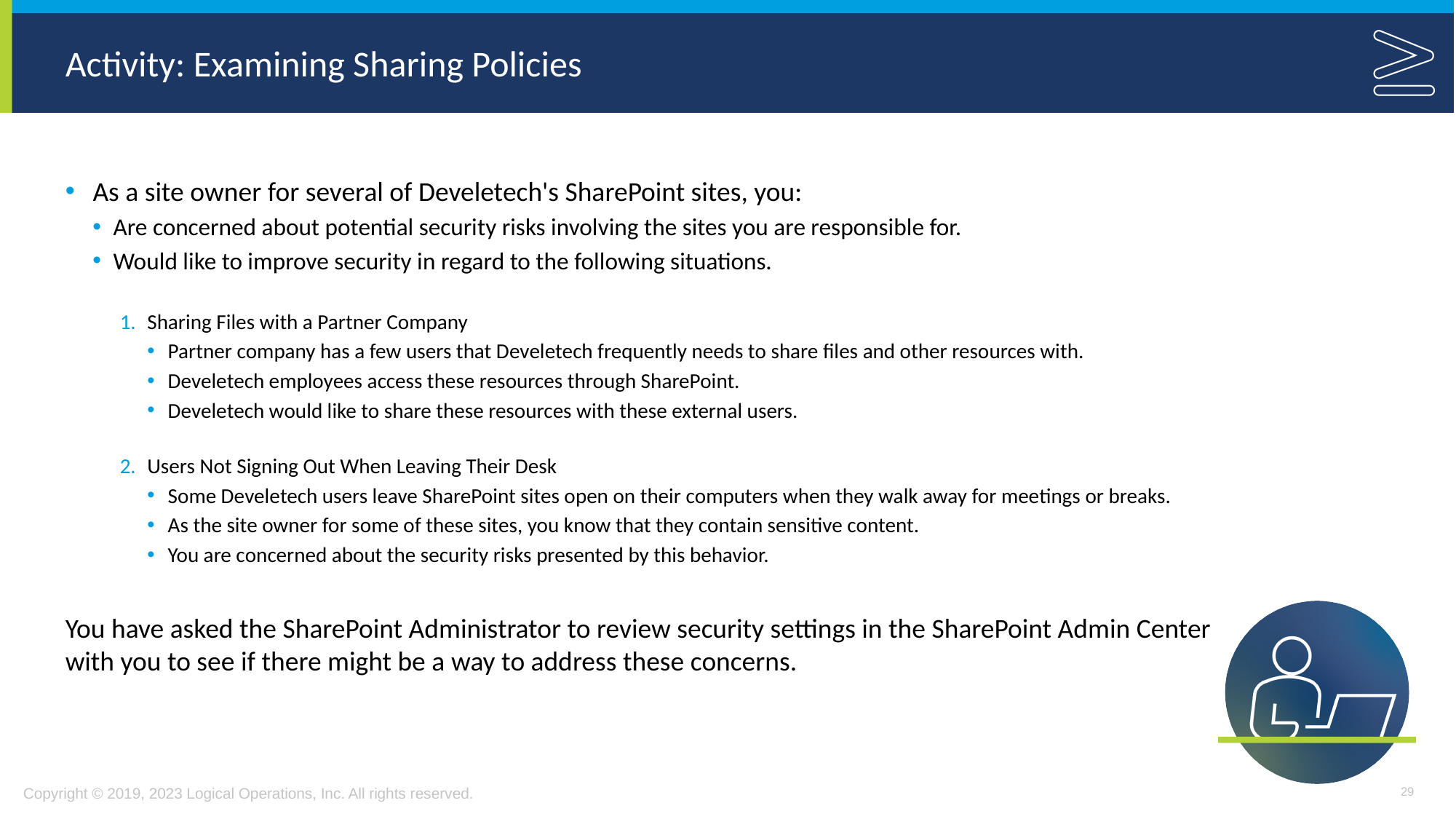

# Activity: Examining Sharing Policies
As a site owner for several of Develetech's SharePoint sites, you:
Are concerned about potential security risks involving the sites you are responsible for.
Would like to improve security in regard to the following situations.
Sharing Files with a Partner Company
Partner company has a few users that Develetech frequently needs to share files and other resources with.
Develetech employees access these resources through SharePoint.
Develetech would like to share these resources with these external users.
Users Not Signing Out When Leaving Their Desk
Some Develetech users leave SharePoint sites open on their computers when they walk away for meetings or breaks.
As the site owner for some of these sites, you know that they contain sensitive content.
You are concerned about the security risks presented by this behavior.

You have asked the SharePoint Administrator to review security settings in the SharePoint Admin Center
with you to see if there might be a way to address these concerns.

29